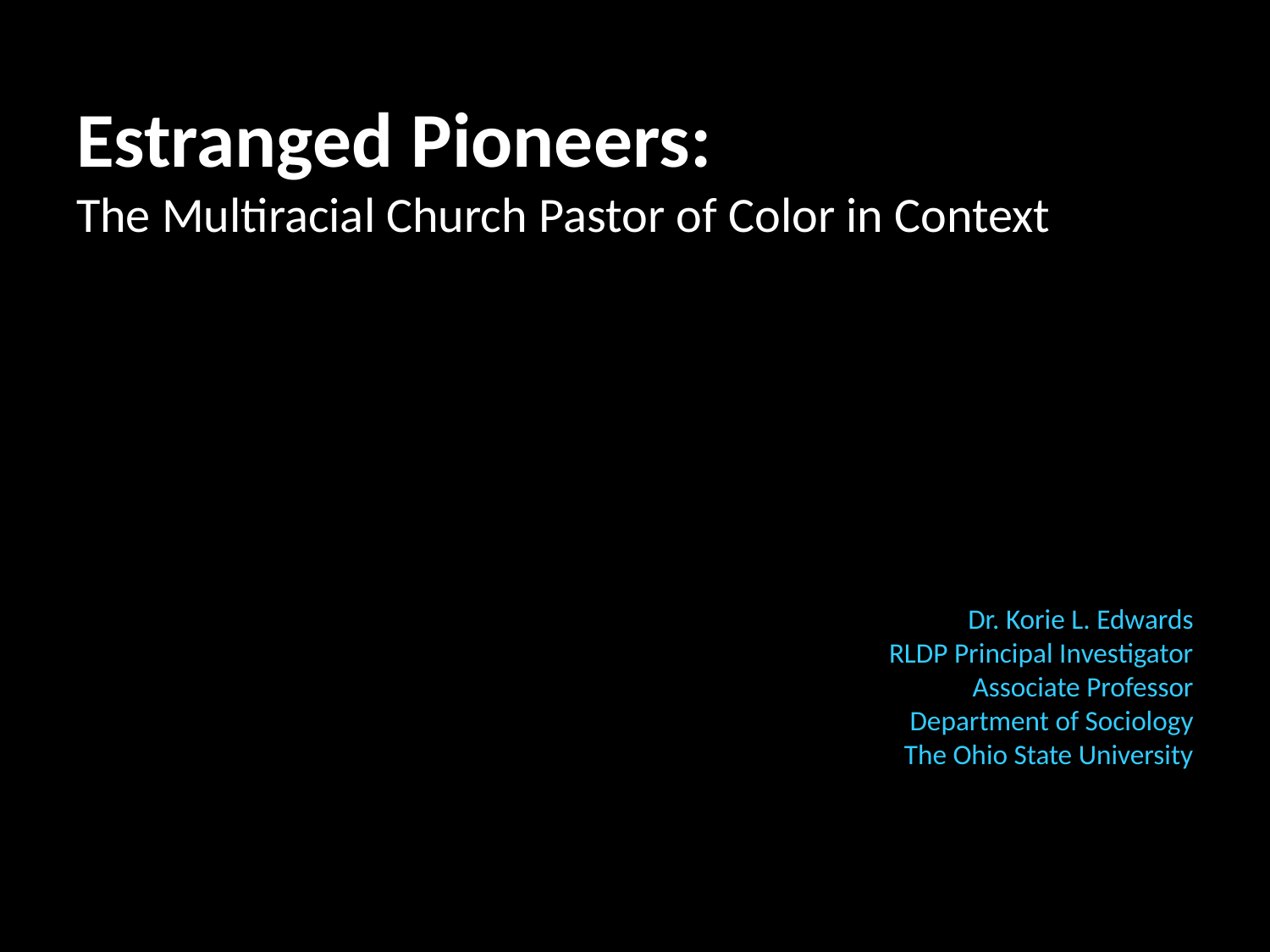

# Estranged Pioneers: The Multiracial Church Pastor of Color in Context

Dr. Korie L. Edwards
RLDP Principal Investigator
Associate Professor
Department of Sociology
The Ohio State University